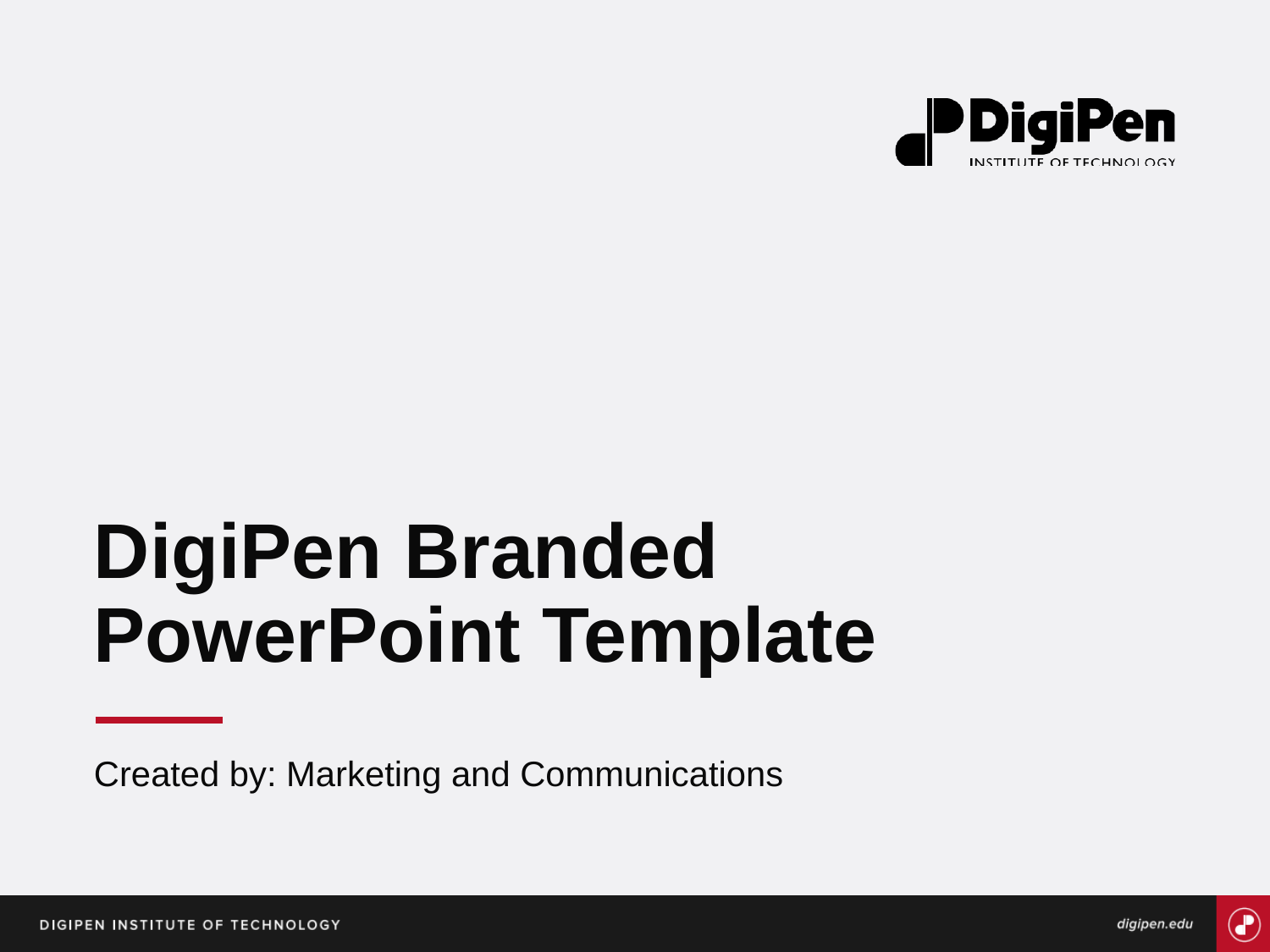

# DigiPen Branded PowerPoint Template
Created by: Marketing and Communications